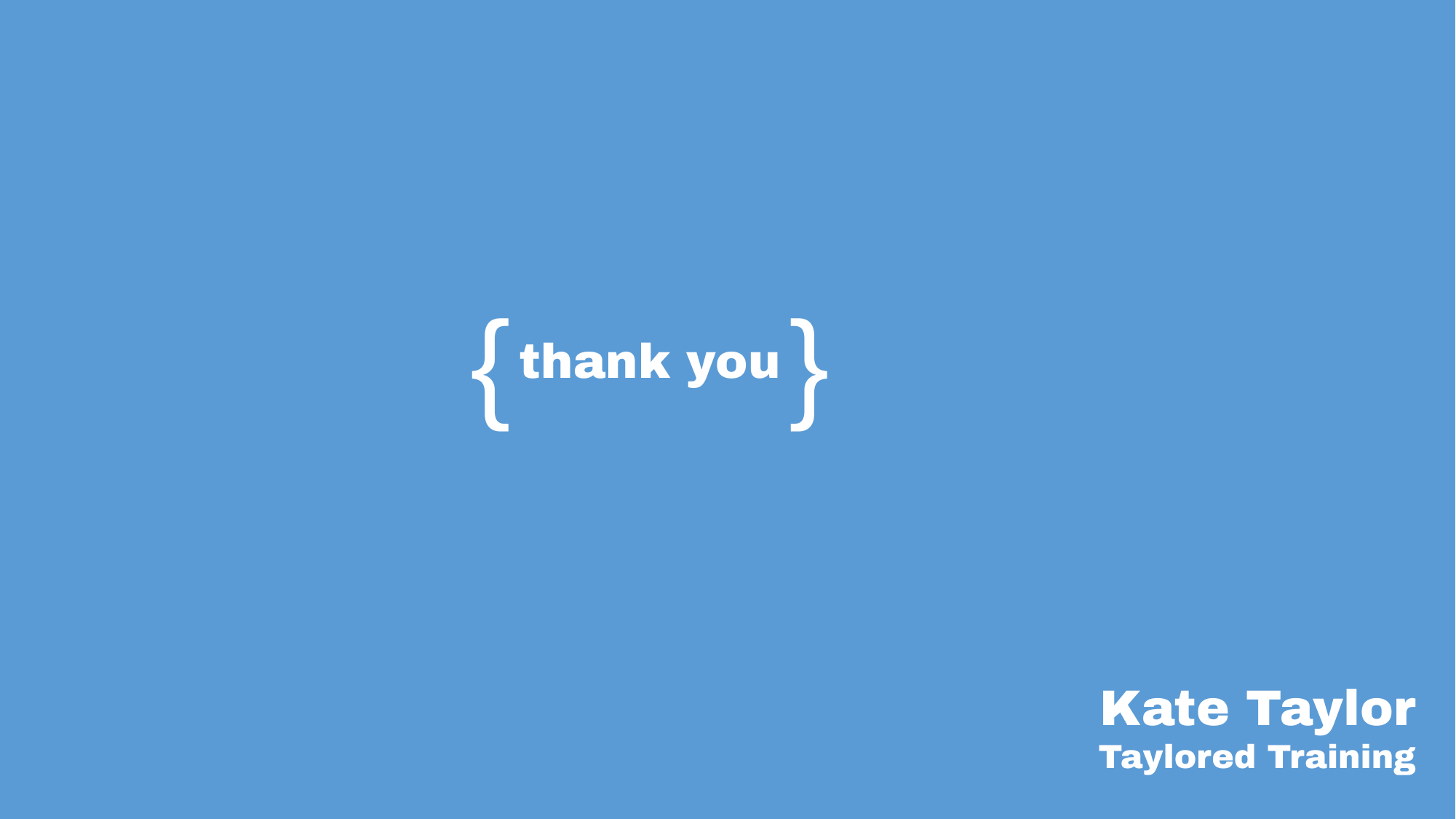

{
}
thank you
Kate Taylor
Taylored Training